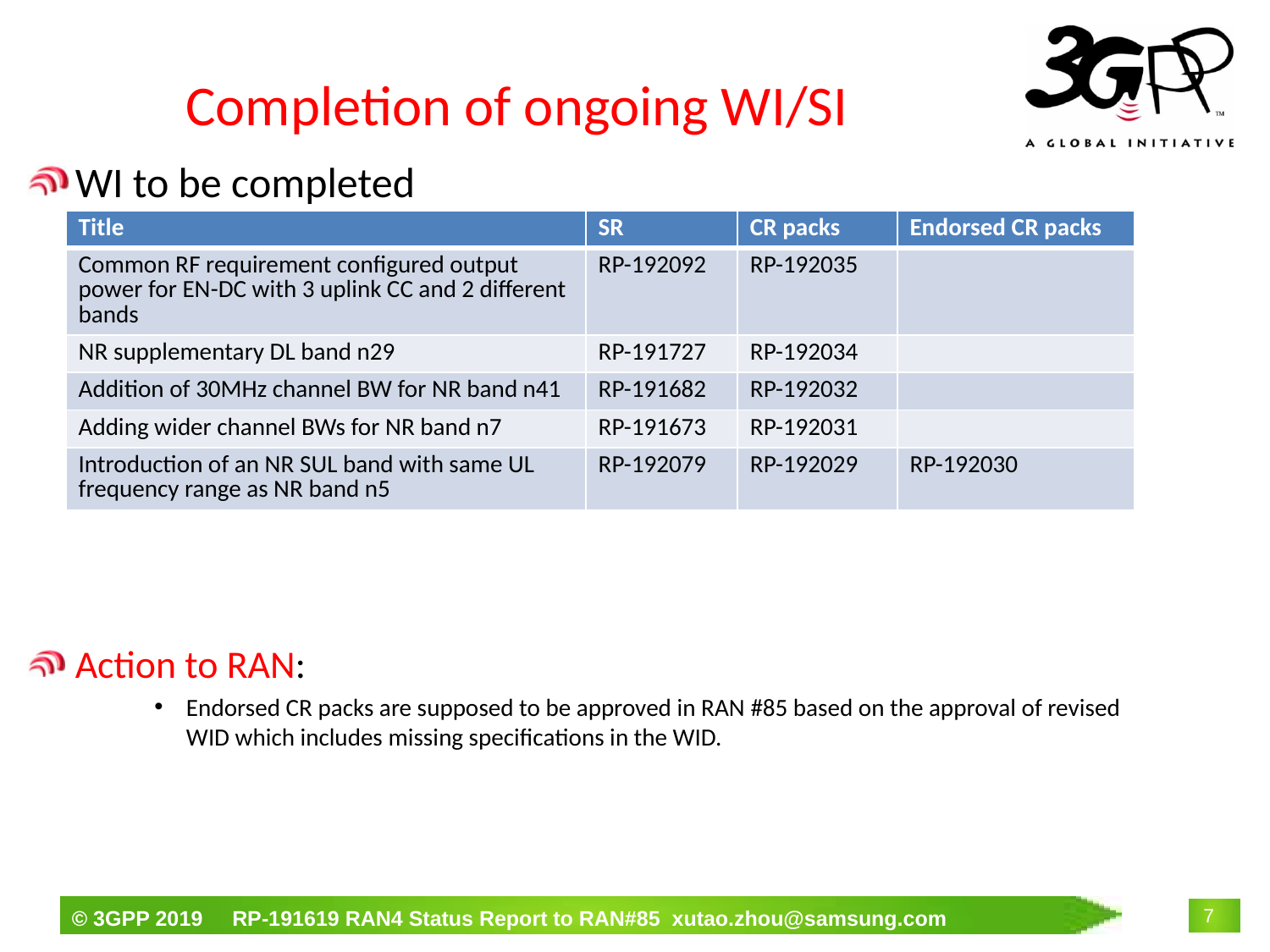

# Completion of ongoing WI/SI
WI to be completed

Action to RAN:
Endorsed CR packs are supposed to be approved in RAN #85 based on the approval of revised WID which includes missing specifications in the WID.

| Title | SR | CR packs | Endorsed CR packs |
| --- | --- | --- | --- |
| Common RF requirement configured output power for EN-DC with 3 uplink CC and 2 different bands | RP-192092 | RP-192035 |  |
| NR supplementary DL band n29 | RP-191727 | RP-192034 |  |
| Addition of 30MHz channel BW for NR band n41 | RP-191682 | RP-192032 |  |
| Adding wider channel BWs for NR band n7 | RP-191673 | RP-192031 |  |
| Introduction of an NR SUL band with same UL frequency range as NR band n5 | RP-192079 | RP-192029 | RP-192030 |